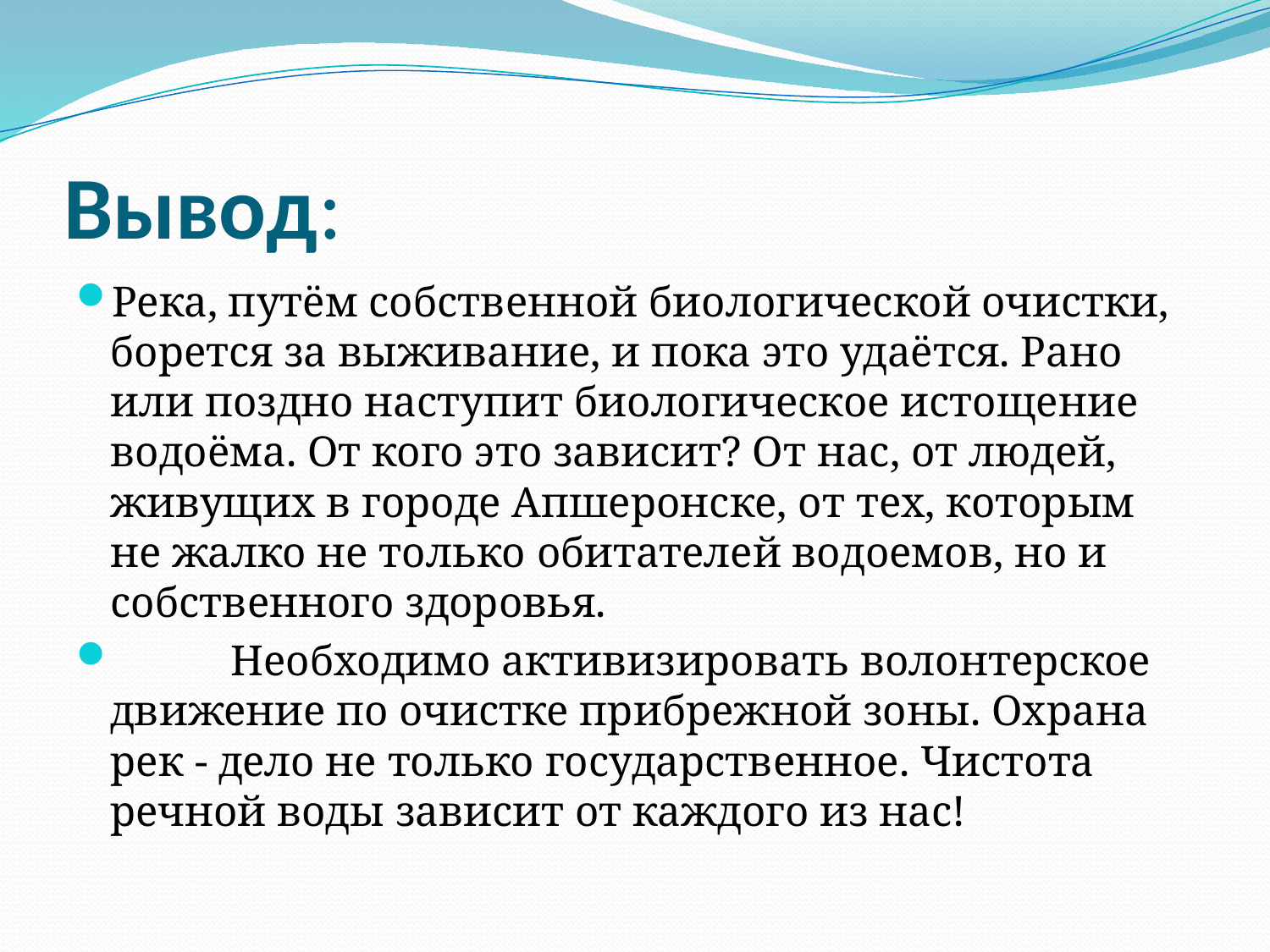

# Вывод:
Река, путём собственной биологической очистки, борется за выживание, и пока это удаётся. Рано или поздно наступит биологическое истощение водоёма. От кого это зависит? От нас, от людей, живущих в городе Апшеронске, от тех, которым не жалко не только обитателей водоемов, но и собственного здоровья.
           Необходимо активизировать волонтерское движение по очистке прибрежной зоны. Охрана рек - дело не только государственное. Чистота речной воды зависит от каждого из нас!